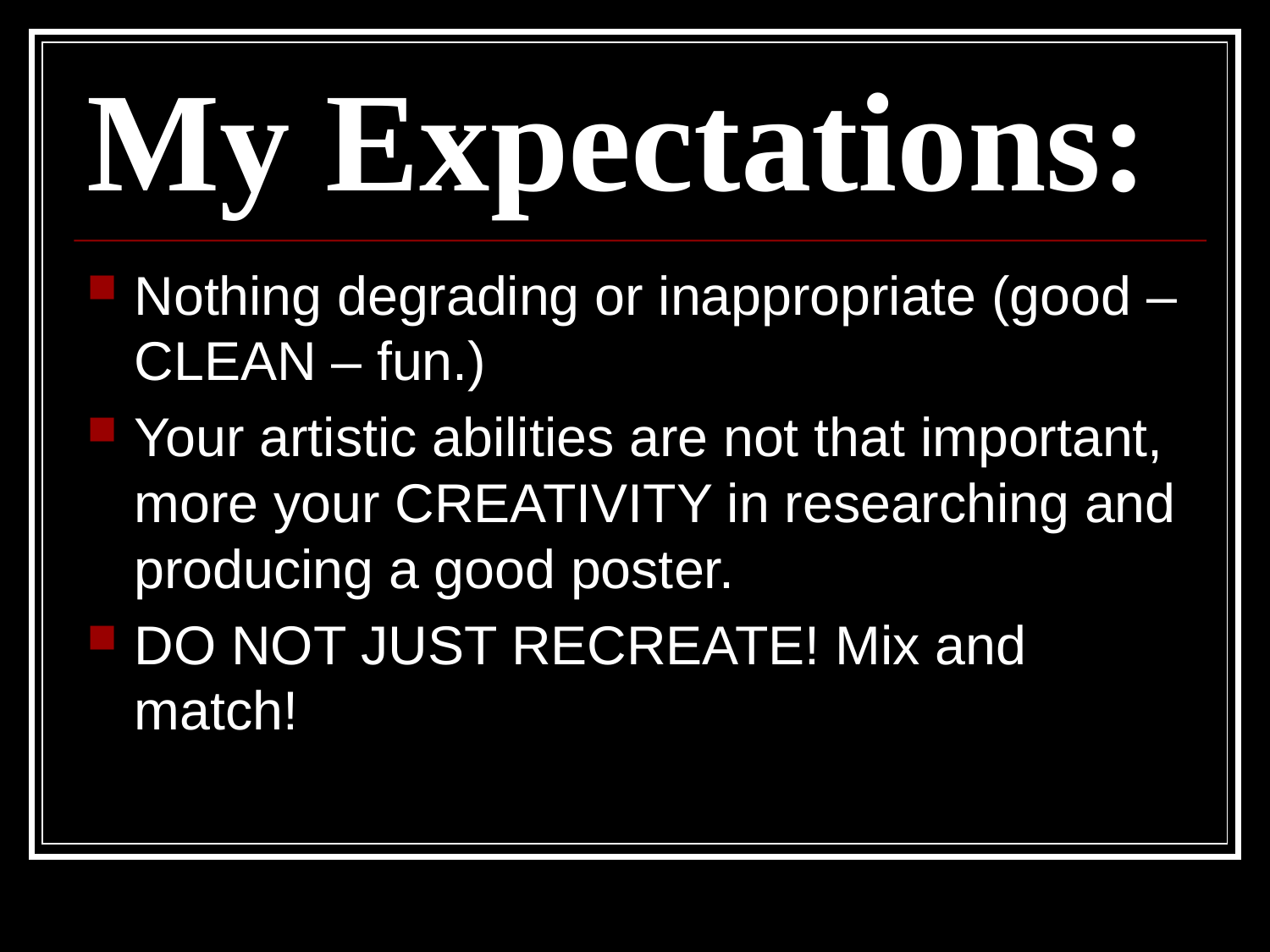

# My Expectations:
Nothing degrading or inappropriate (good – CLEAN – fun.)
Your artistic abilities are not that important, more your CREATIVITY in researching and producing a good poster.
DO NOT JUST RECREATE! Mix and match!